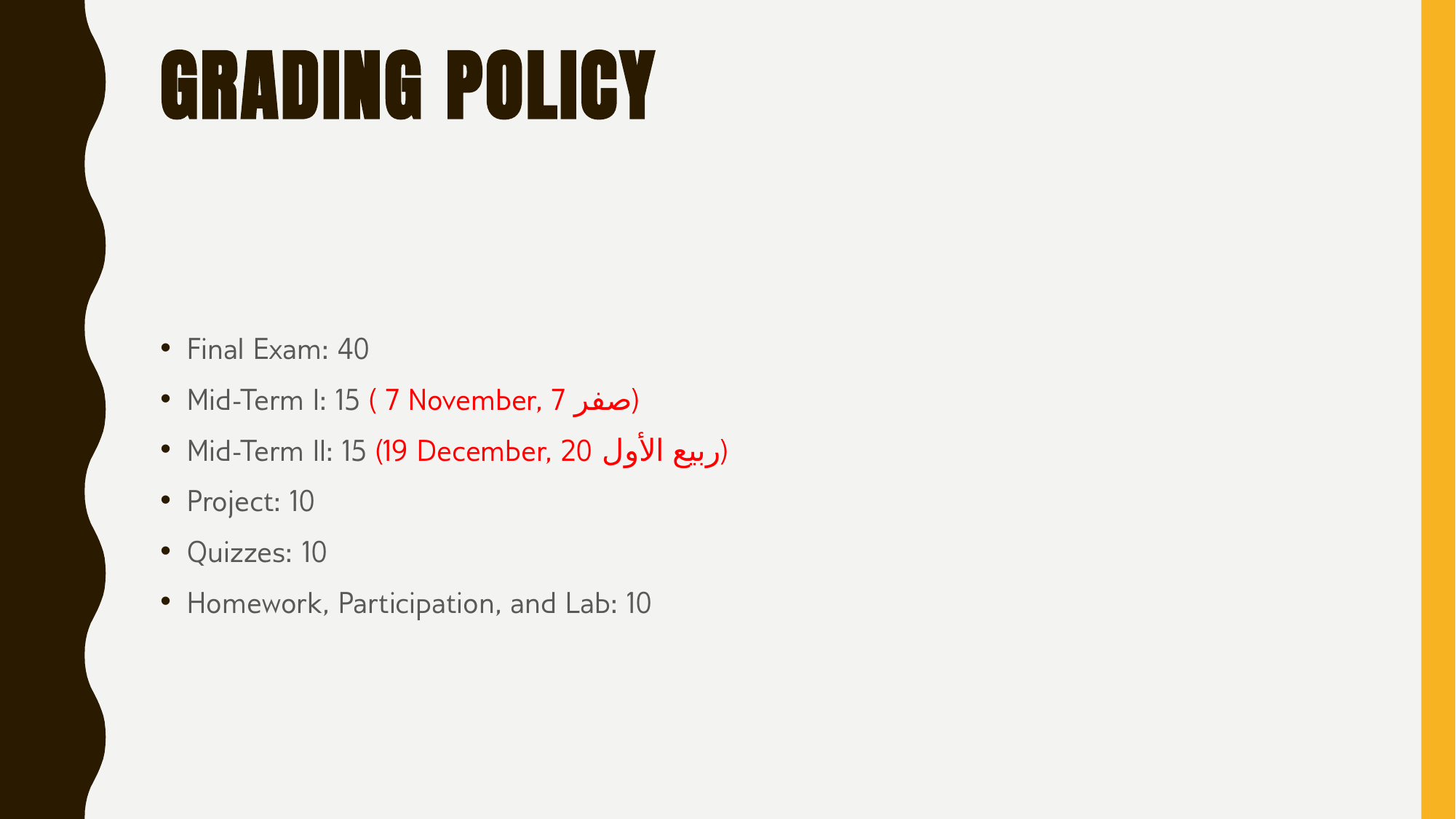

# Grading Policy

Final Exam: 40
Mid-Term I: 15 ( 7 November, 7 صفر)
Mid-Term II: 15 (19 December, 20 ربيع الأول)
Project: 10
Quizzes: 10
Homework, Participation, and Lab: 10